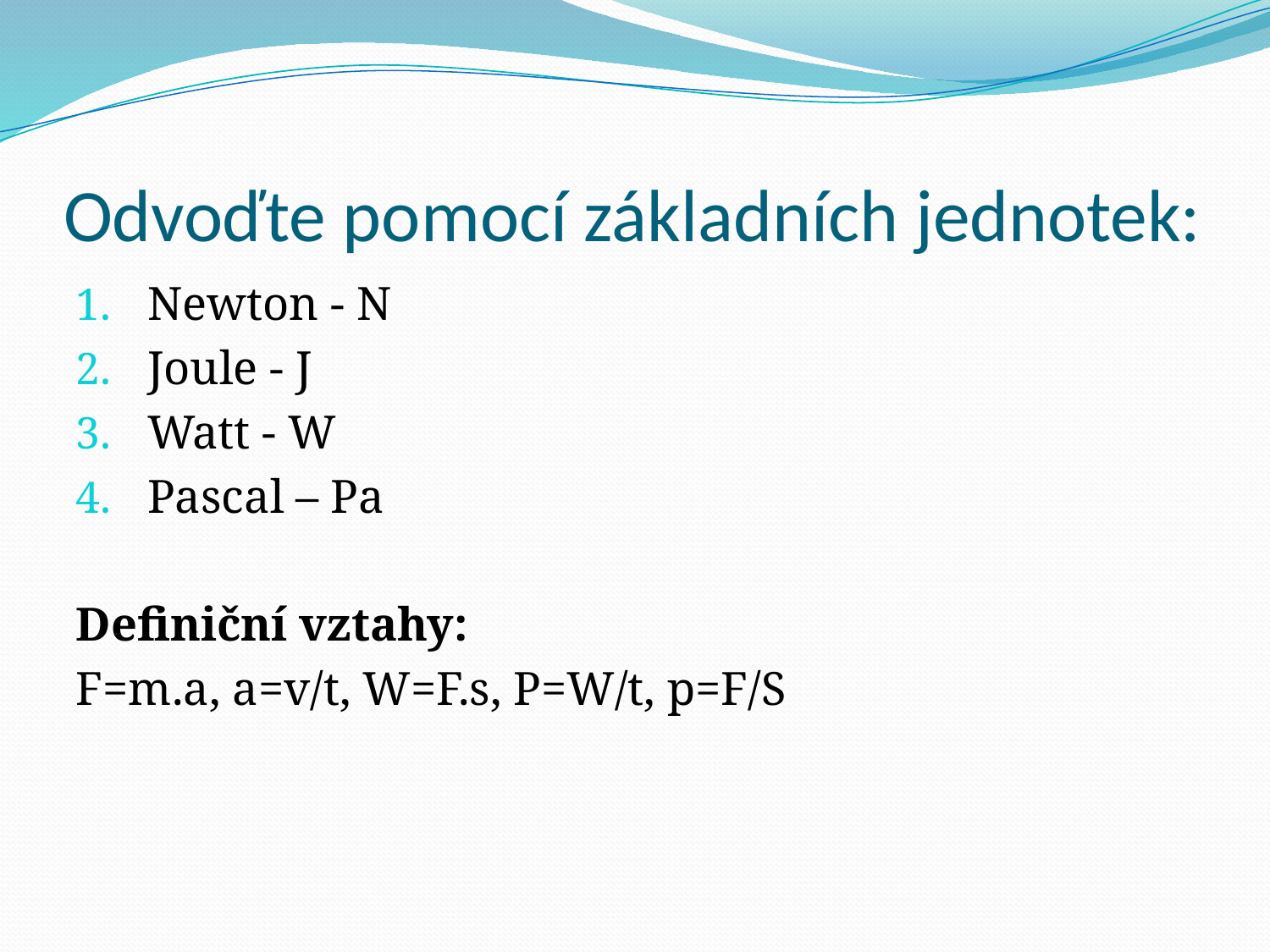

# Odvoďte pomocí základních jednotek:
Newton - N
Joule - J
Watt - W
Pascal – Pa

Definiční vztahy:
F=m.a, a=v/t, W=F.s, P=W/t, p=F/S